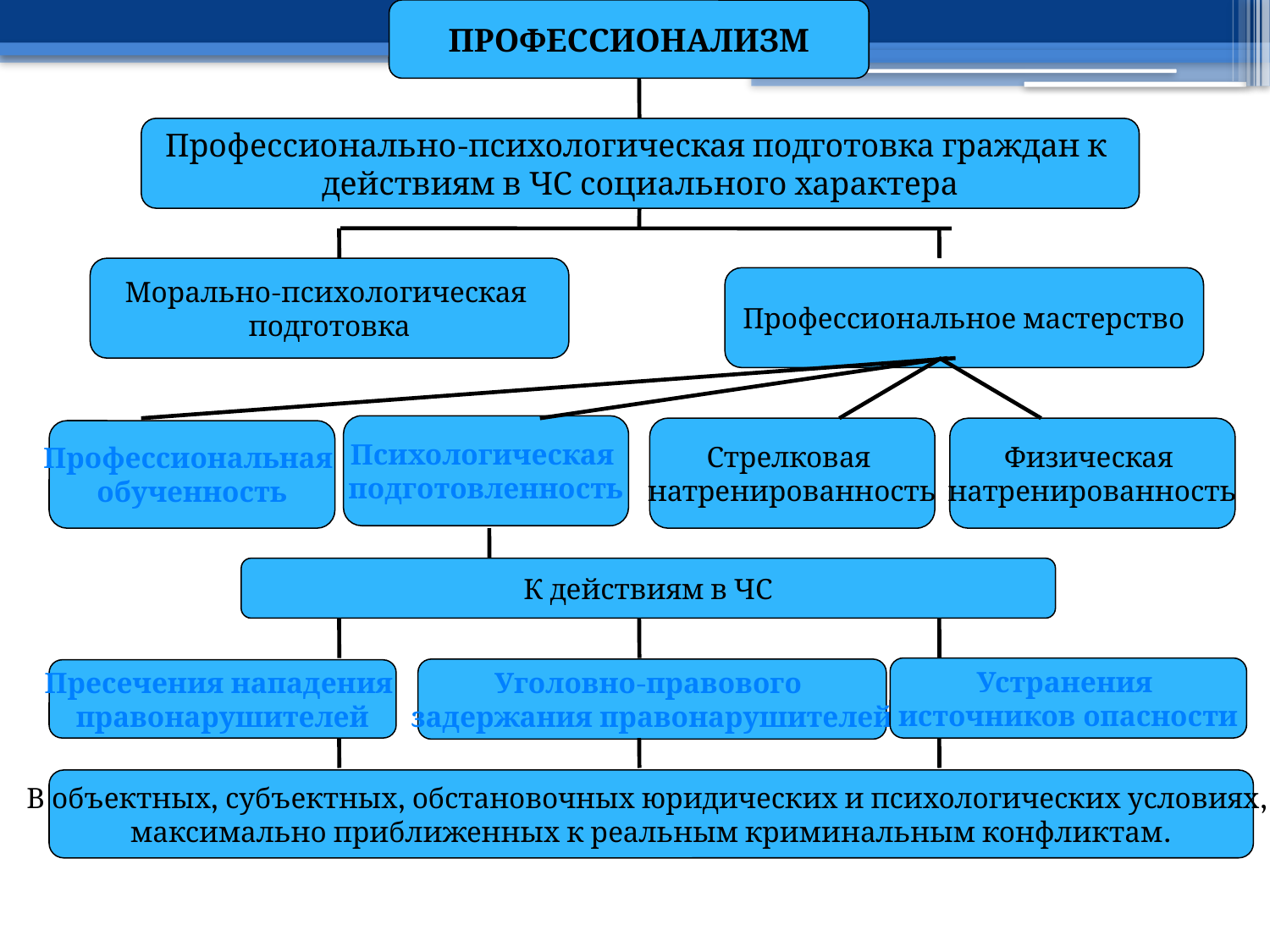

ПРОФЕССИОНАЛИЗМ

Профессионально-психологическая подготовка граждан к
действиям в ЧС социального характера
#

Морально-психологическая
подготовка
Профессиональное мастерство

Психологическая
подготовленность
Стрелковая
натренированность
Физическая
натренированность
Профессиональная
обученность

К действиям в ЧС

Устранения
источников опасности
Уголовно-правового
задержания правонарушителей
Пресечения нападения
правонарушителей

В объектных, субъектных, обстановочных юридических и психологических условиях,
максимально приближенных к реальным криминальным конфликтам.